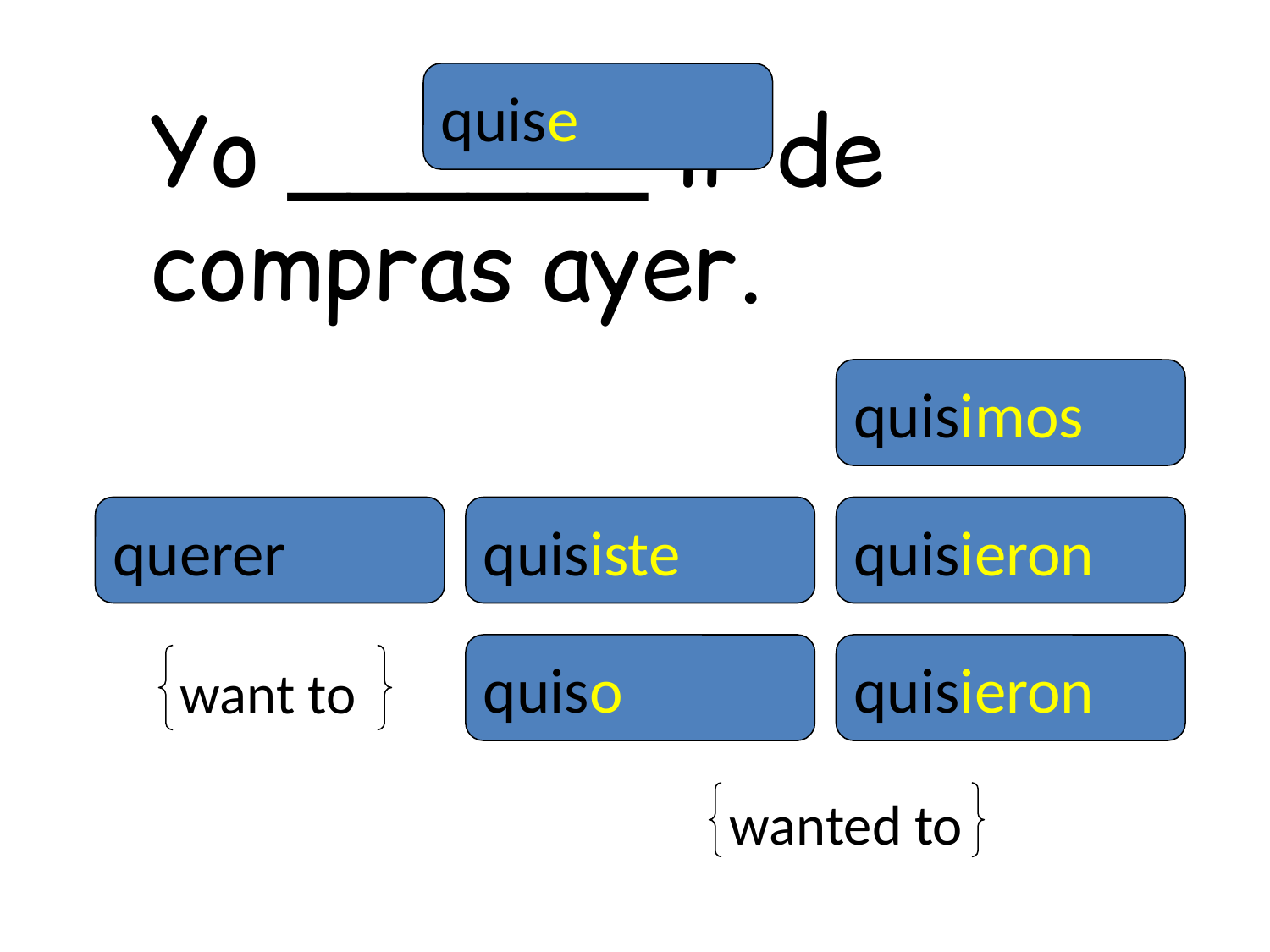

quise
Yo ______ ir de compras ayer.
quisimos
querer
quisiste
quisieron
quiso
quisieron
want to
wanted to